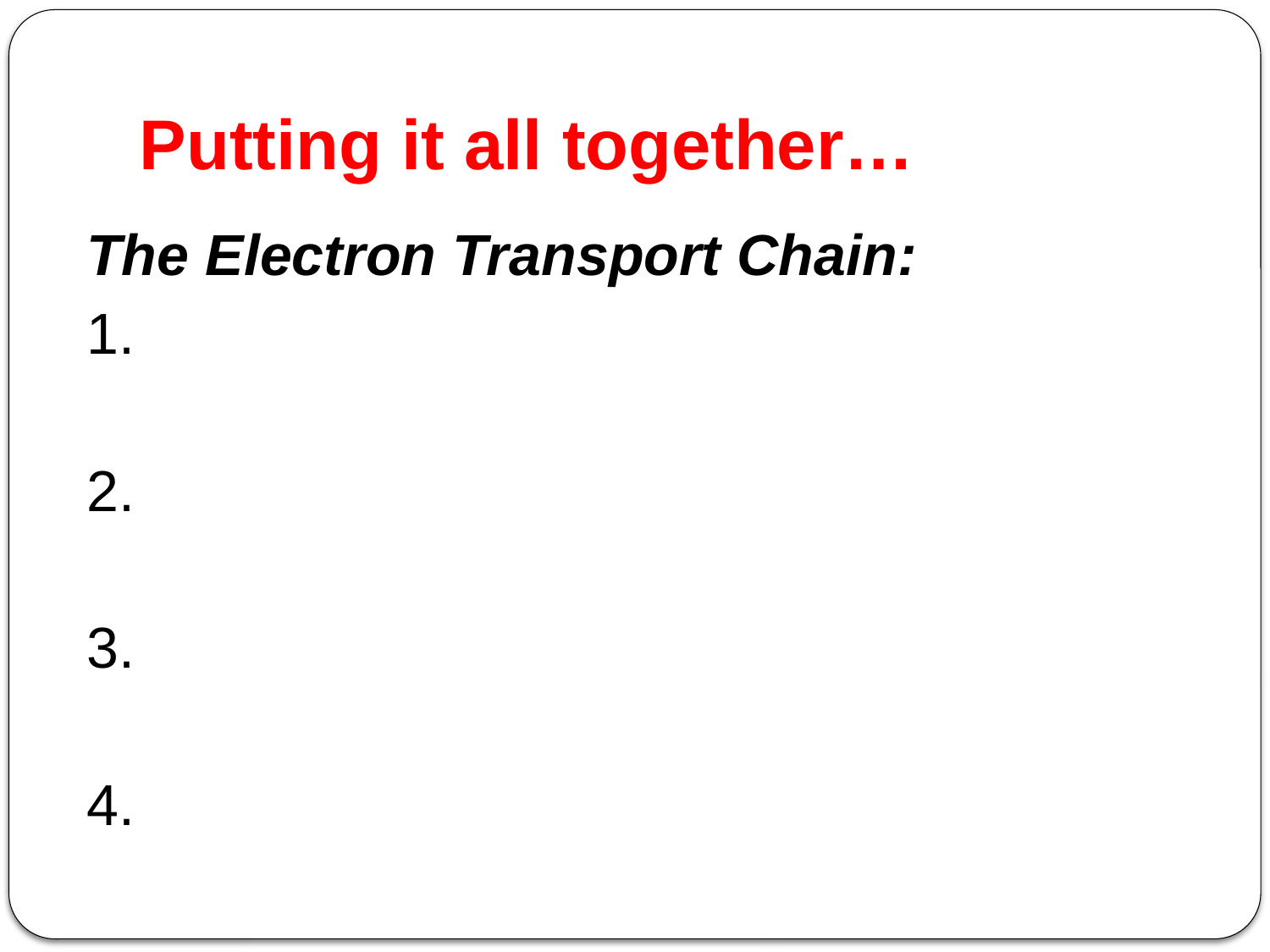

# Putting it all together…
The Electron Transport Chain:
1.

2. _
_________________________
3.

4._____________________________